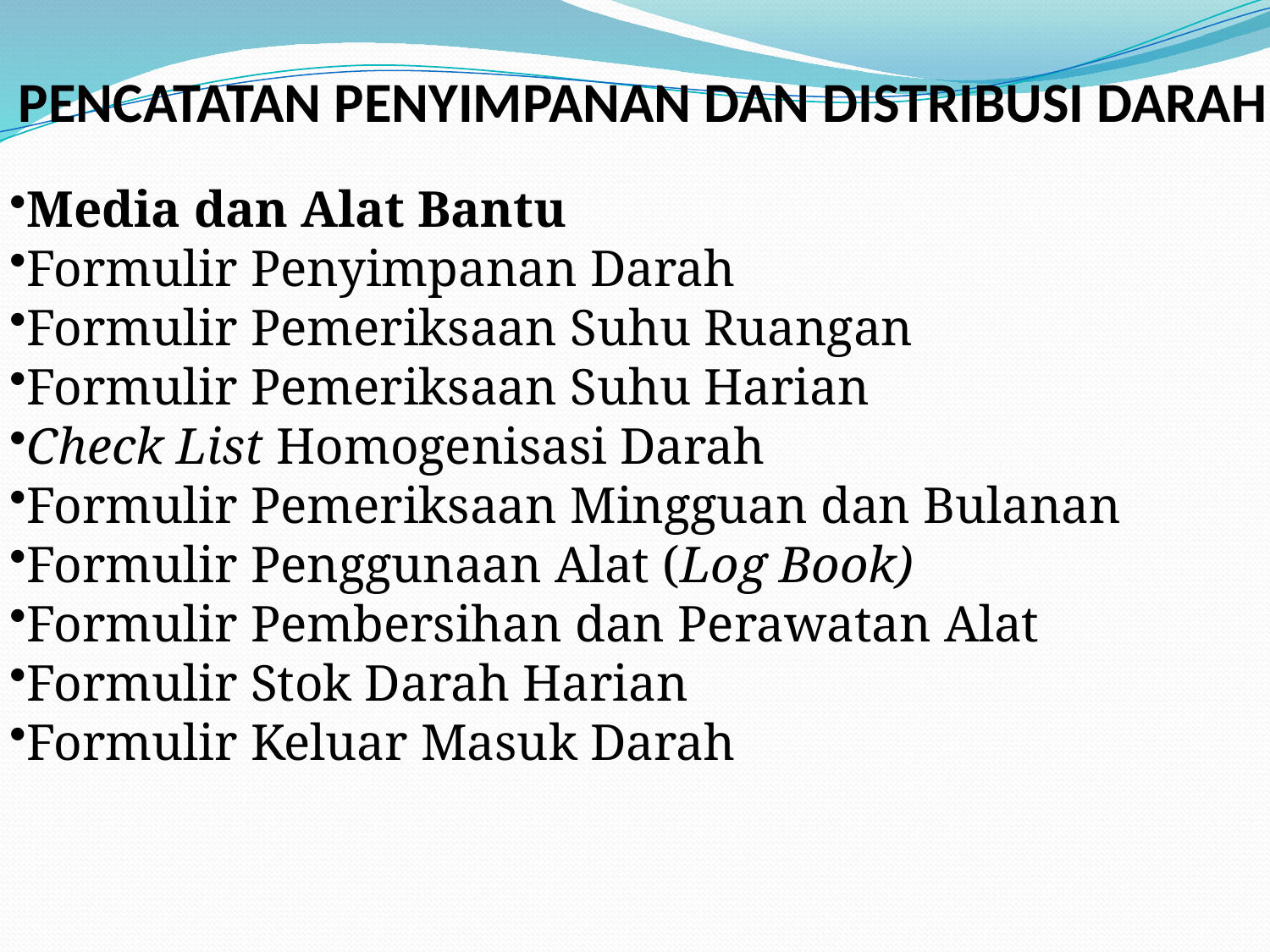

PENCATATAN PENYIMPANAN DAN DISTRIBUSI DARAH
Media dan Alat Bantu
Formulir Penyimpanan Darah
Formulir Pemeriksaan Suhu Ruangan
Formulir Pemeriksaan Suhu Harian
Check List Homogenisasi Darah
Formulir Pemeriksaan Mingguan dan Bulanan
Formulir Penggunaan Alat (Log Book)
Formulir Pembersihan dan Perawatan Alat
Formulir Stok Darah Harian
Formulir Keluar Masuk Darah